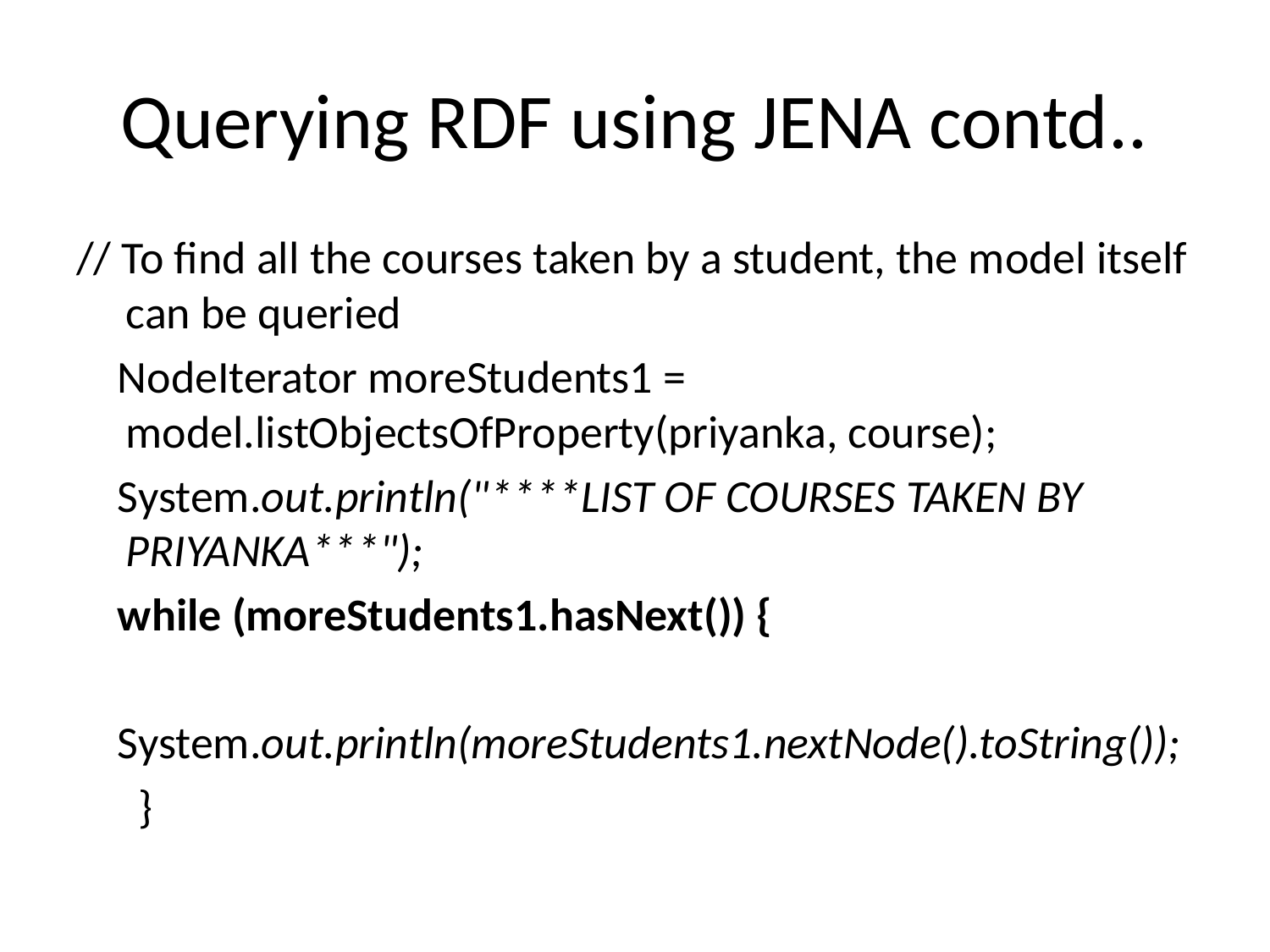

# Querying RDF using JENA contd..
// To find all the courses taken by a student, the model itself can be queried
    NodeIterator moreStudents1 = model.listObjectsOfProperty(priyanka, course);
    System.out.println("****LIST OF COURSES TAKEN BY PRIYANKA***");
    while (moreStudents1.hasNext()) {

    System.out.println(moreStudents1.nextNode().toString());
      }